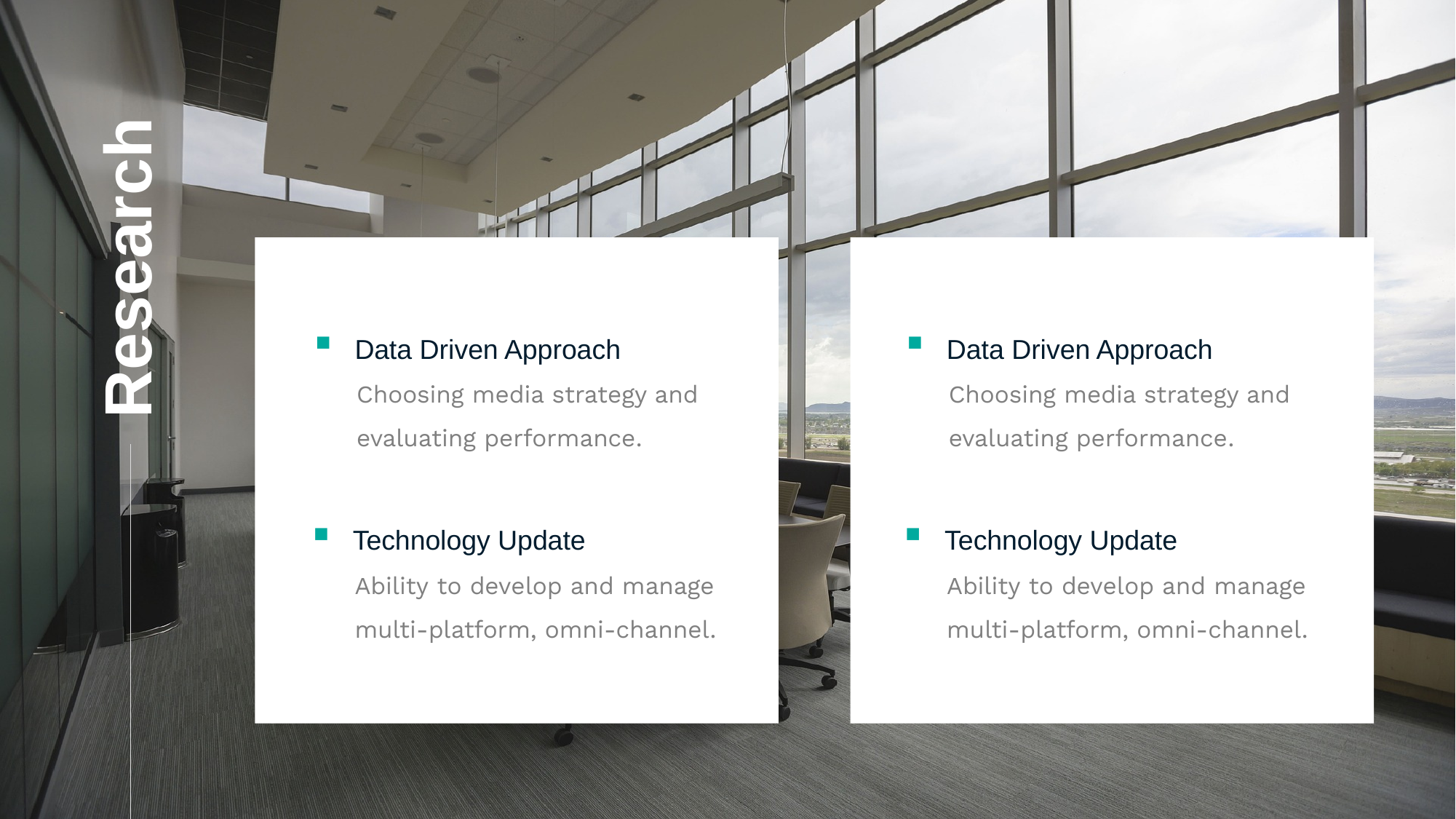

8
# Research

Data Driven Approach
Choosing media strategy and evaluating performance.
Data Driven Approach
Choosing media strategy and evaluating performance.
Technology Update
Ability to develop and manage multi-platform, omni-channel.
Technology Update
Ability to develop and manage multi-platform, omni-channel.